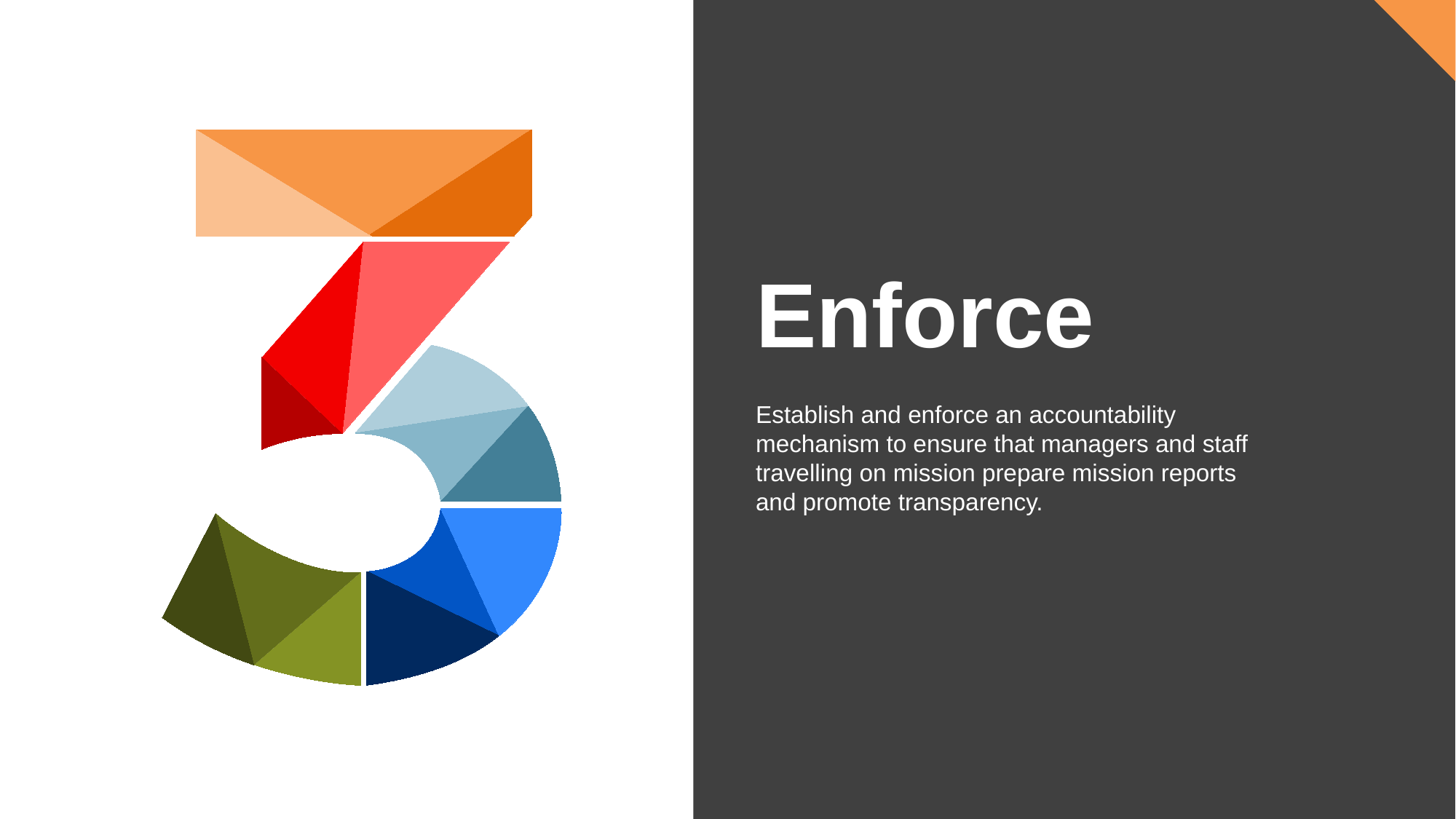

Enforce
Establish and enforce an accountability mechanism to ensure that managers and staff travelling on mission prepare mission reports and promote transparency.